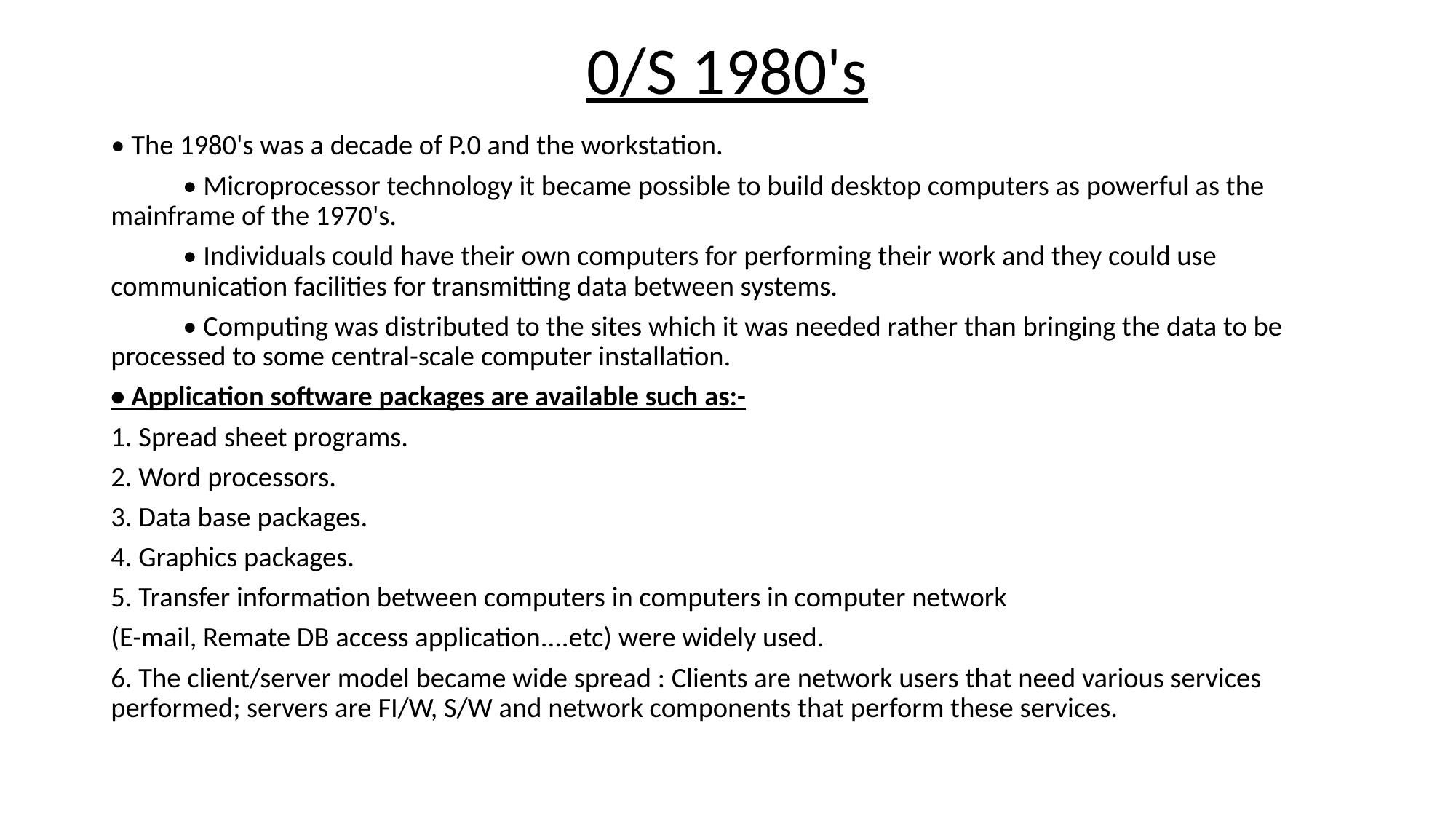

# 0/S 1980's
• The 1980's was a decade of P.0 and the workstation.
	• Microprocessor technology it became possible to build desktop computers as powerful as the mainframe of the 1970's.
	• Individuals could have their own computers for performing their work and they could use communication facilities for transmitting data between systems.
	• Computing was distributed to the sites which it was needed rather than bringing the data to be processed to some central-scale computer installation.
• Application software packages are available such as:-
1. Spread sheet programs.
2. Word processors.
3. Data base packages.
4. Graphics packages.
5. Transfer information between computers in computers in computer network
(E-mail, Remate DB access application....etc) were widely used.
6. The client/server model became wide spread : Clients are network users that need various services performed; servers are FI/W, S/W and network components that perform these services.